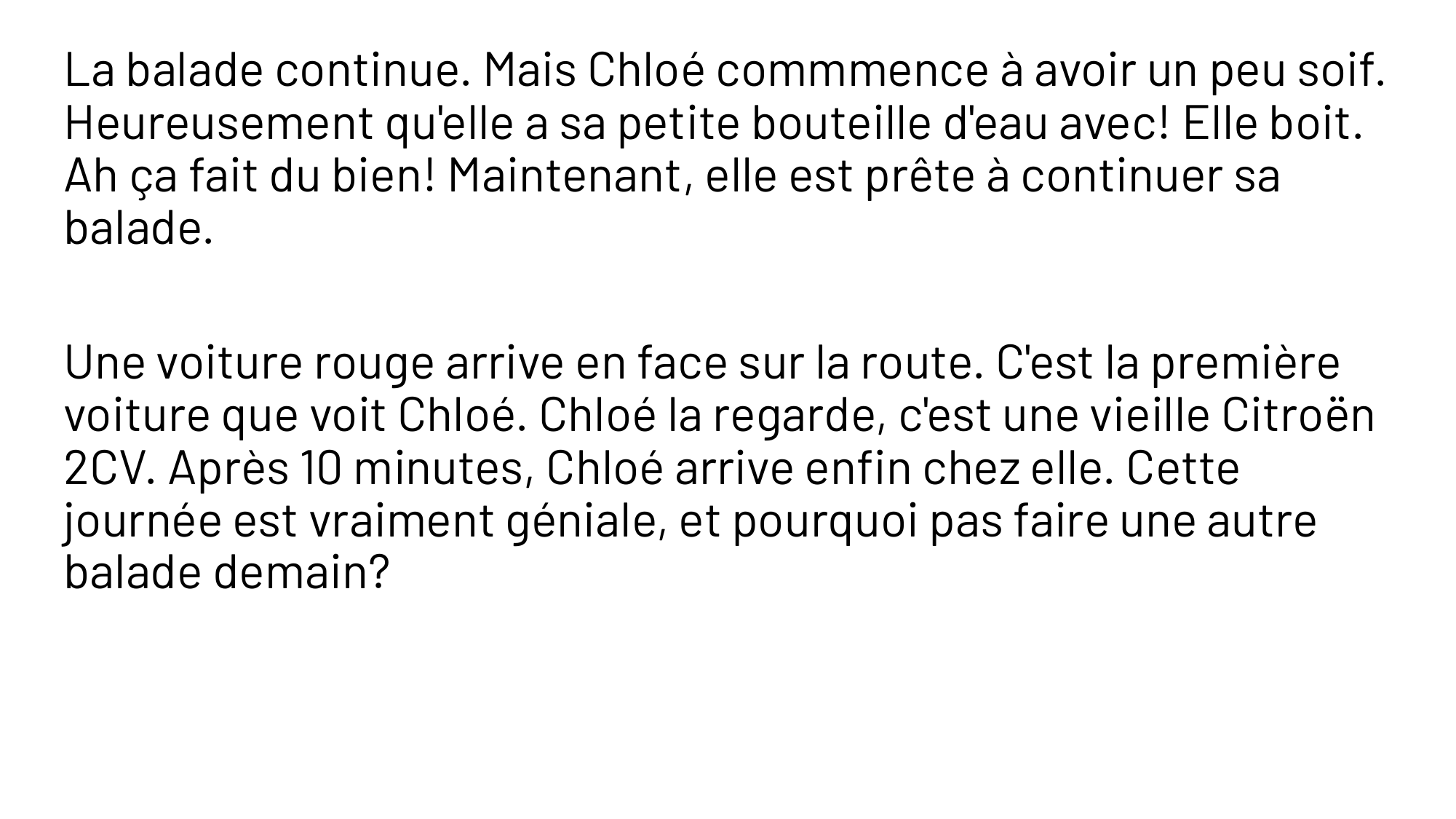

La balade continue. Mais Chloé commmence à avoir un peu soif. Heureusement qu'elle a sa petite bouteille d'eau avec! Elle boit. Ah ça fait du bien! Maintenant, elle est prête à continuer sa balade.

Une voiture rouge arrive en face sur la route. C'est la première voiture que voit Chloé. Chloé la regarde, c'est une vieille Citroën 2CV. Après 10 minutes, Chloé arrive enfin chez elle. Cette journée est vraiment géniale, et pourquoi pas faire une autre balade demain?